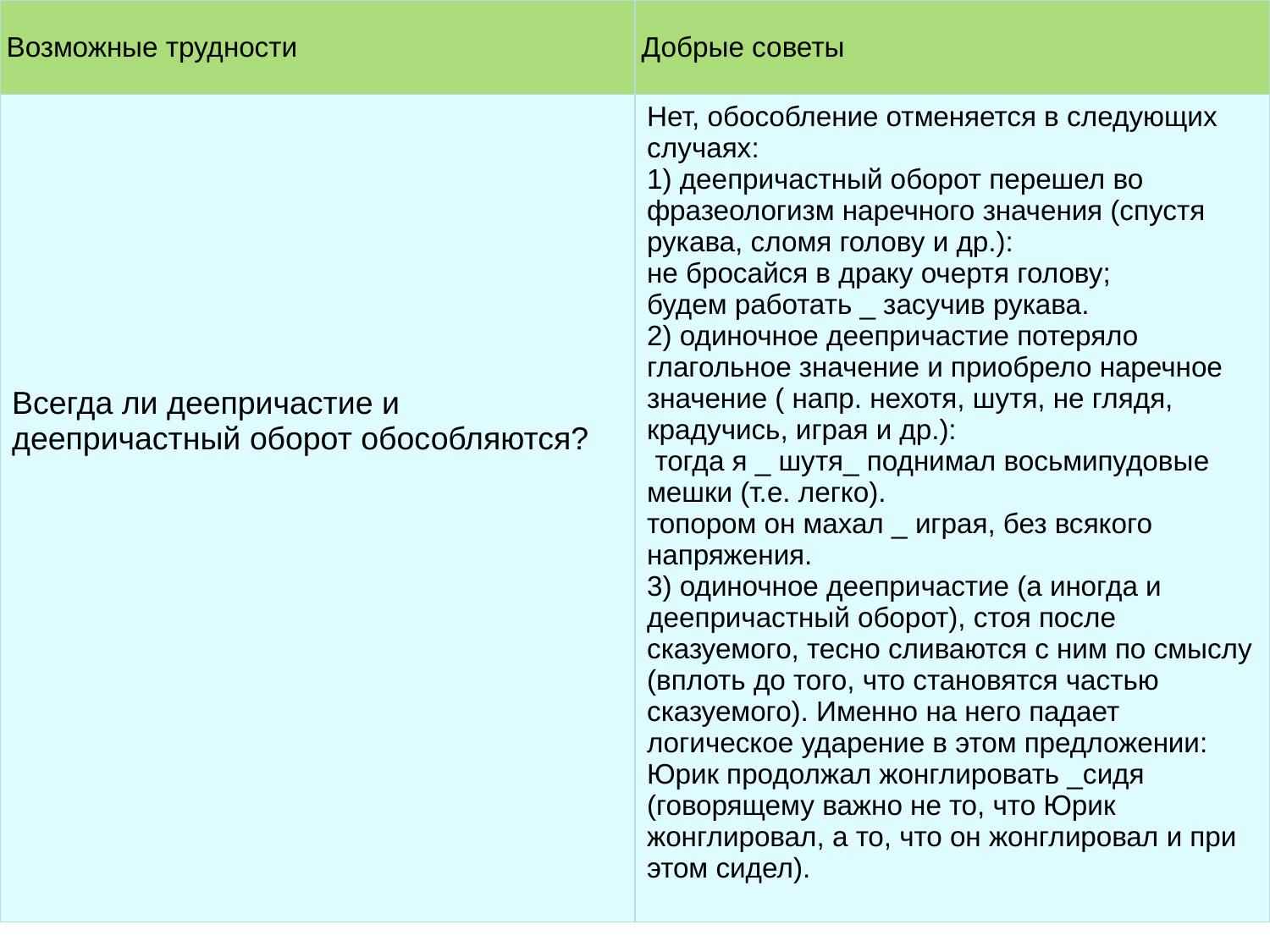

| Возможные трудности | Добрые советы |
| --- | --- |
| Всегда ли деепричастие и деепричастный оборот обособляются? | Нет, обособление отменяется в следующих случаях: 1) деепричастный оборот перешел во фразеологизм наречного значения (спустя рукава, сломя голову и др.): не бросайся в драку очертя голову; будем работать \_ засучив рукава. 2) одиночное деепричастие потеряло глагольное значение и приобрело наречное значение ( напр. нехотя, шутя, не глядя, крадучись, играя и др.):  тогда я \_ шутя\_ поднимал восьмипудовые мешки (т.е. легко). топором он махал \_ играя, без всякого напряжения. 3) одиночное деепричастие (а иногда и деепричастный оборот), стоя после сказуемого, тесно сливаются с ним по смыслу (вплоть до того, что становятся частью сказуемого). Именно на него падает логическое ударение в этом предложении: Юрик продолжал жонглировать \_сидя (говорящему важно не то, что Юрик жонглировал, а то, что он жонглировал и при этом сидел). |